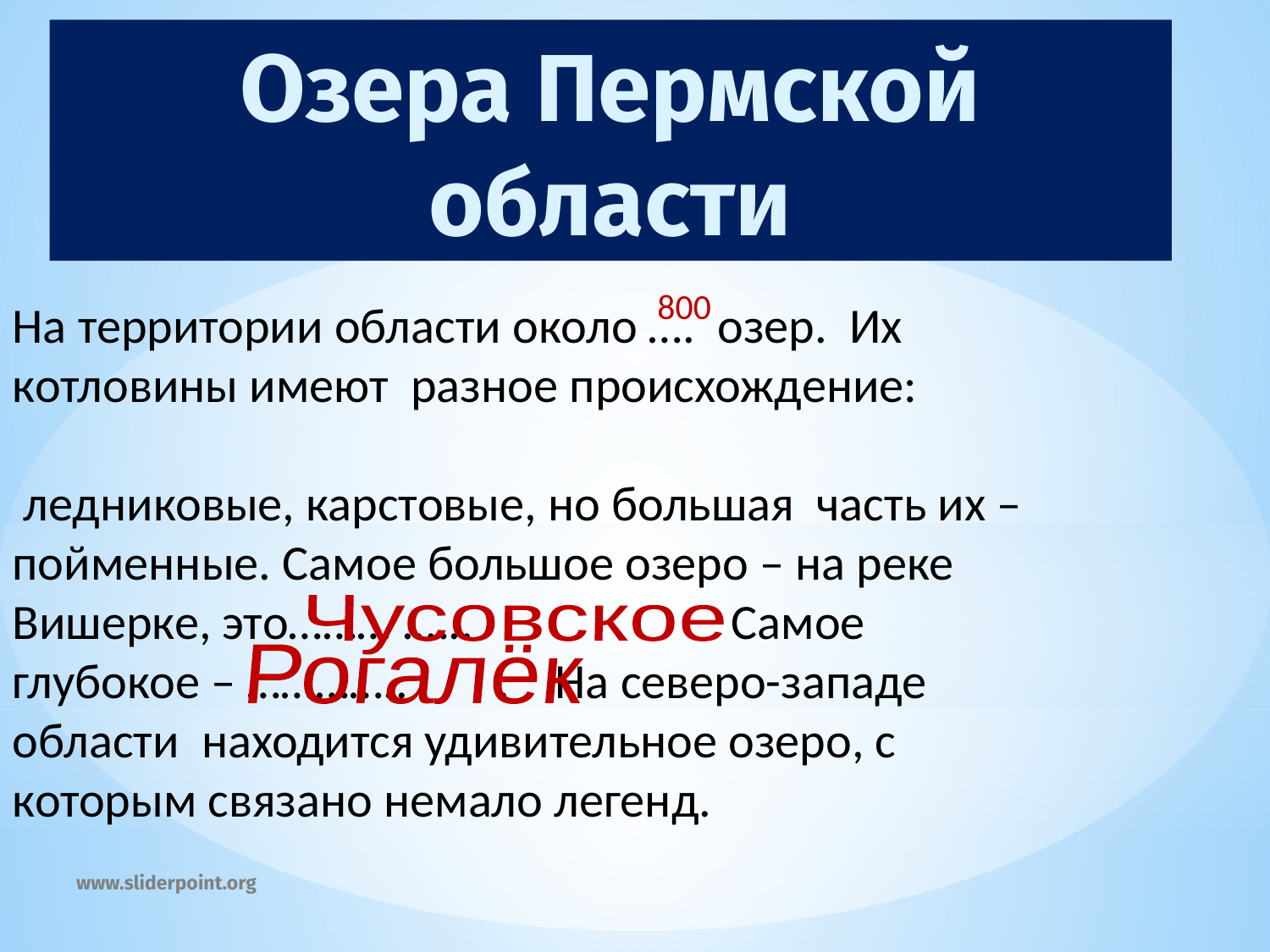

Озера Пермской области
Озера Пермской области
800
На территории области около ….  озер.  Их котловины имеют  разное происхождение:

 ледниковые, карстовые, но большая  часть их –пойменные. Самое большое озеро – на реке Вишерке, это……… .…..                       Самое глубокое – …………..        .    На северо-западе области  находится удивительное озеро, с которым связано немало легенд.
Чусовское

Рогалёк
www.sliderpoint.org